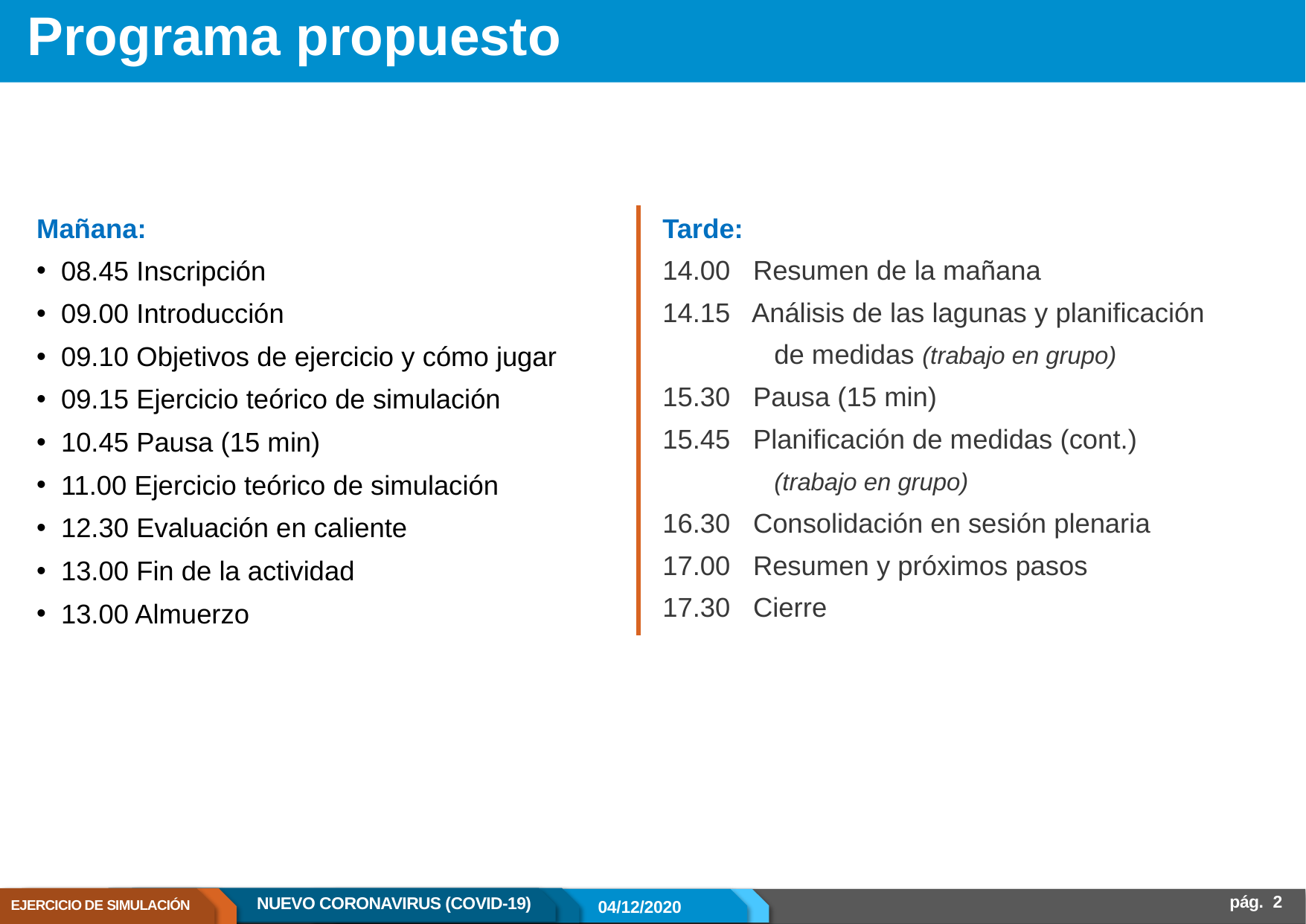

# Programa propuesto
Mañana:
08.45 Inscripción
09.00 Introducción
09.10 Objetivos de ejercicio y cómo jugar
09.15 Ejercicio teórico de simulación
10.45 Pausa (15 min)
11.00 Ejercicio teórico de simulación
12.30 Evaluación en caliente
13.00 Fin de la actividad
13.00 Almuerzo
Tarde:
14.00   Resumen de la mañana
14.15   Análisis de las lagunas y planificación
	de medidas (trabajo en grupo)
15.30   Pausa (15 min)
15.45   Planificación de medidas (cont.)
	(trabajo en grupo)
16.30   Consolidación en sesión plenaria
17.00   Resumen y próximos pasos
17.30   Cierre

07.12.20

pág.  2
EJERCICIO DE SIMULACIÓN
NUEVO CORONAVIRUS (COVID-19)
04/12/2020